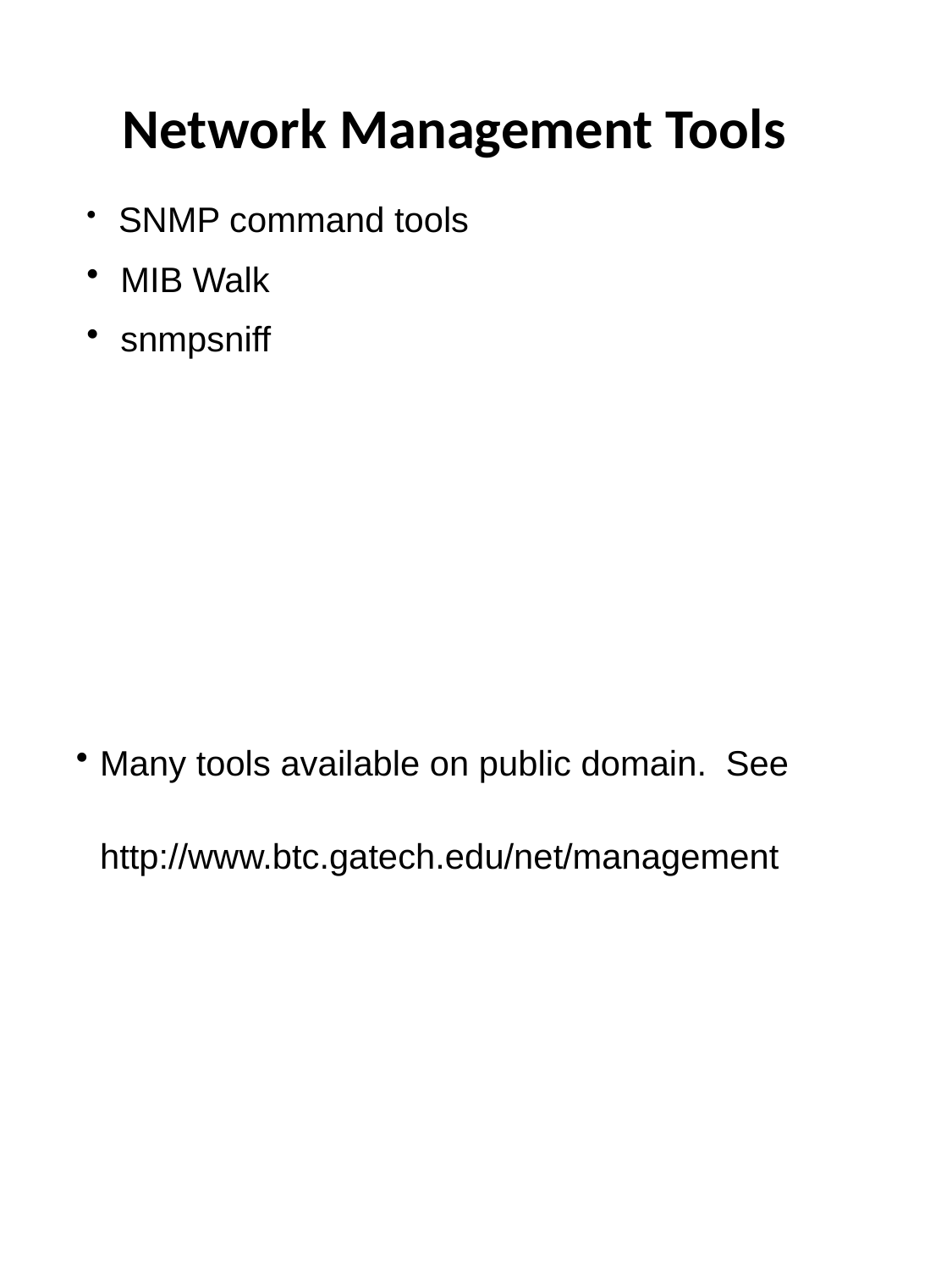

Network Management Tools
 SNMP command tools
 MIB Walk
 snmpsniff
Many tools available on public domain.  See
http://www.btc.gatech.edu/net/management